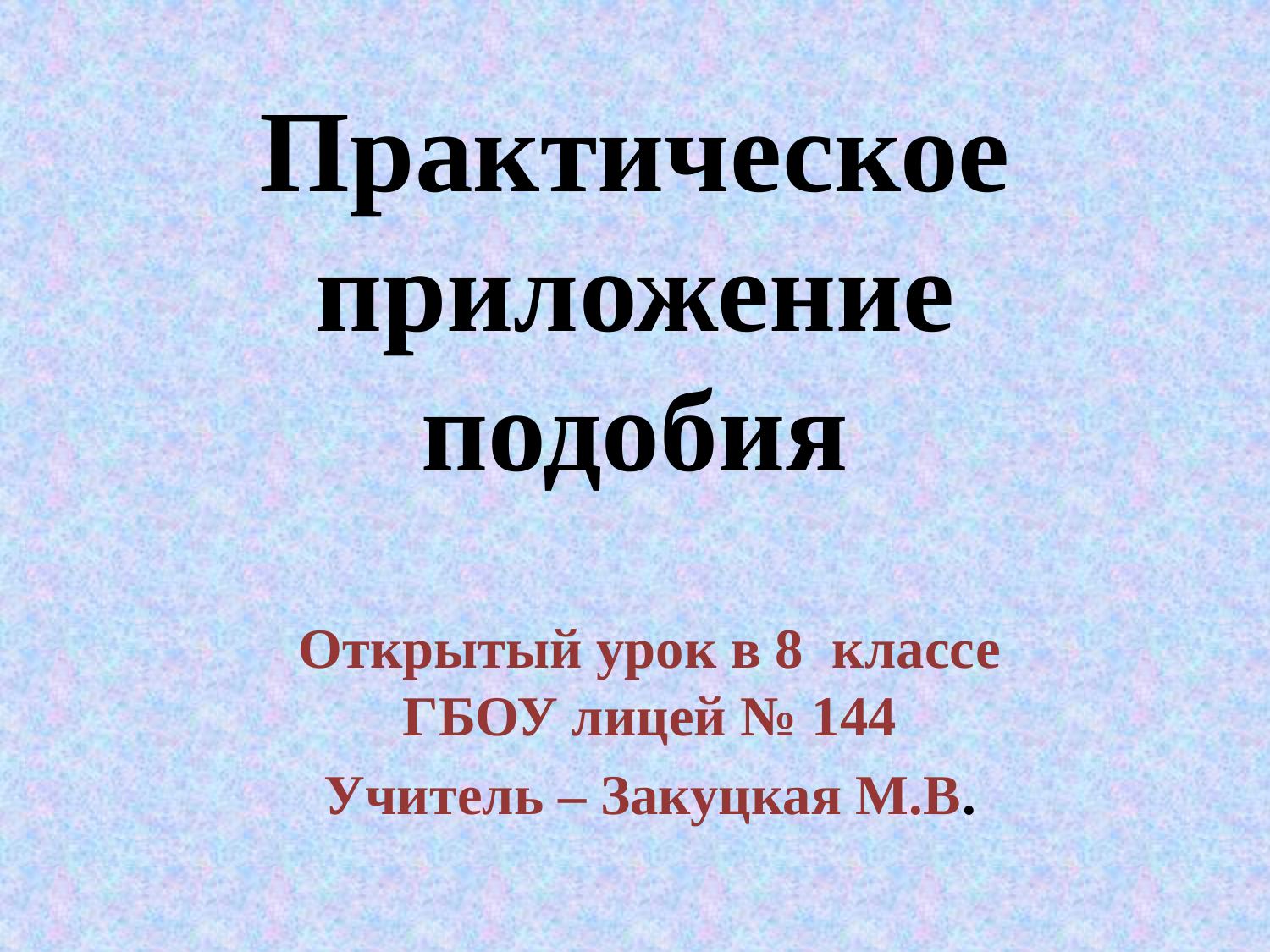

# Практическое приложение подобия
Открытый урок в 8  классе ГБОУ лицей № 144
Учитель – Закуцкая М.В.